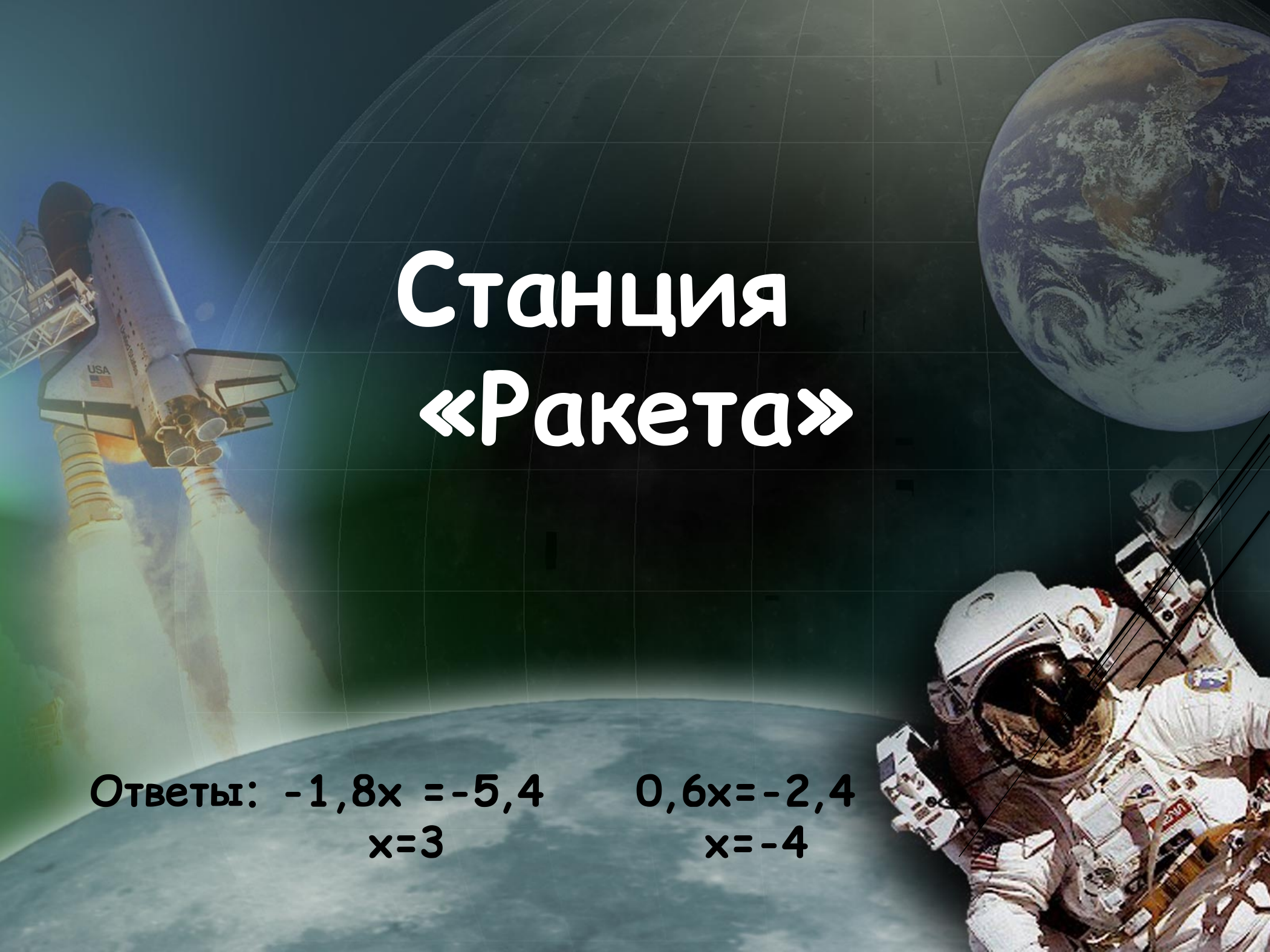

Станция
 «Ракета»
Ответы: -1,8х =-5,4     0,6х=-2,4
               х=3              х=-4